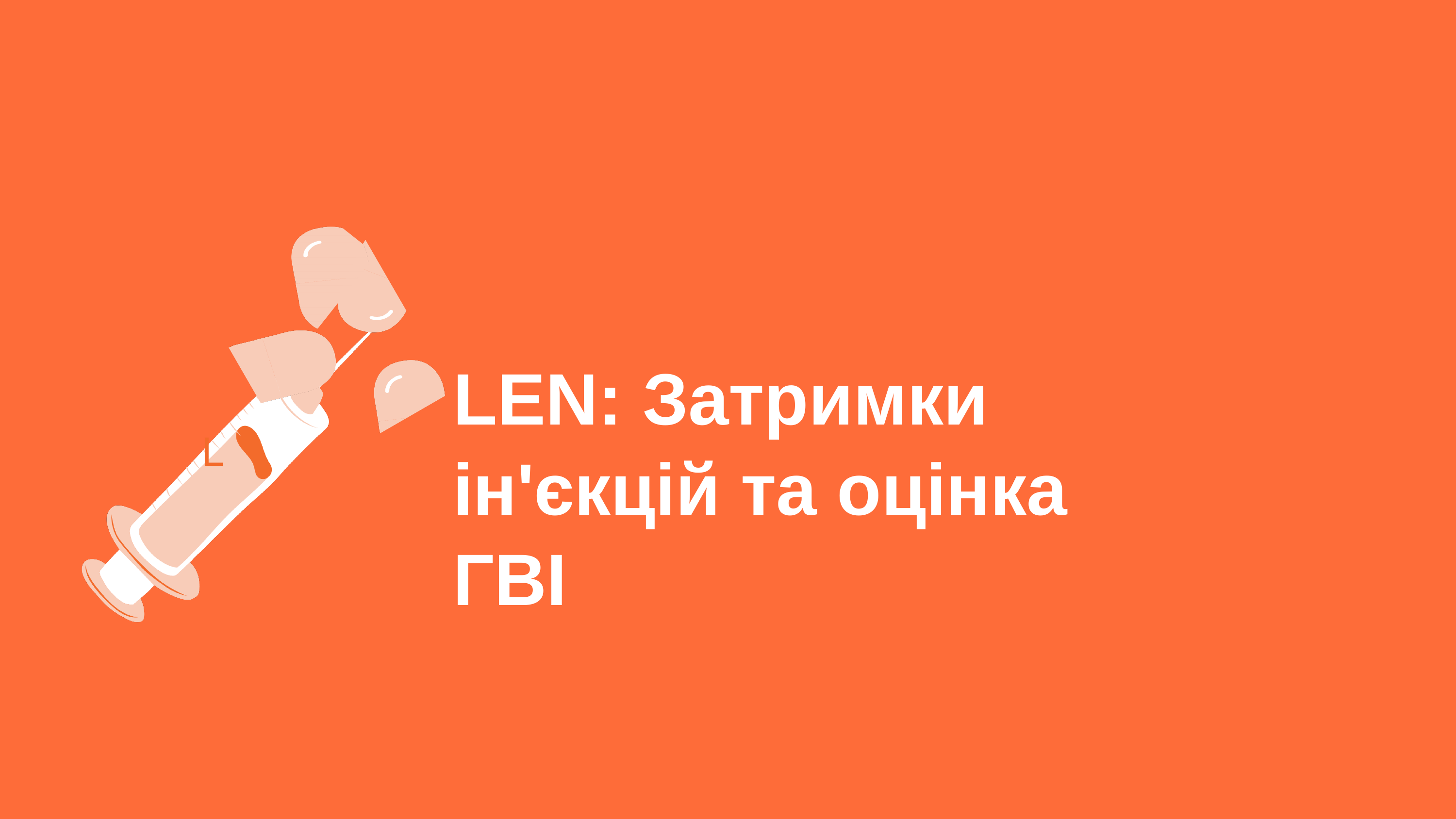

L
LEN: Затримки ін'єкцій та оцінка ГВІ